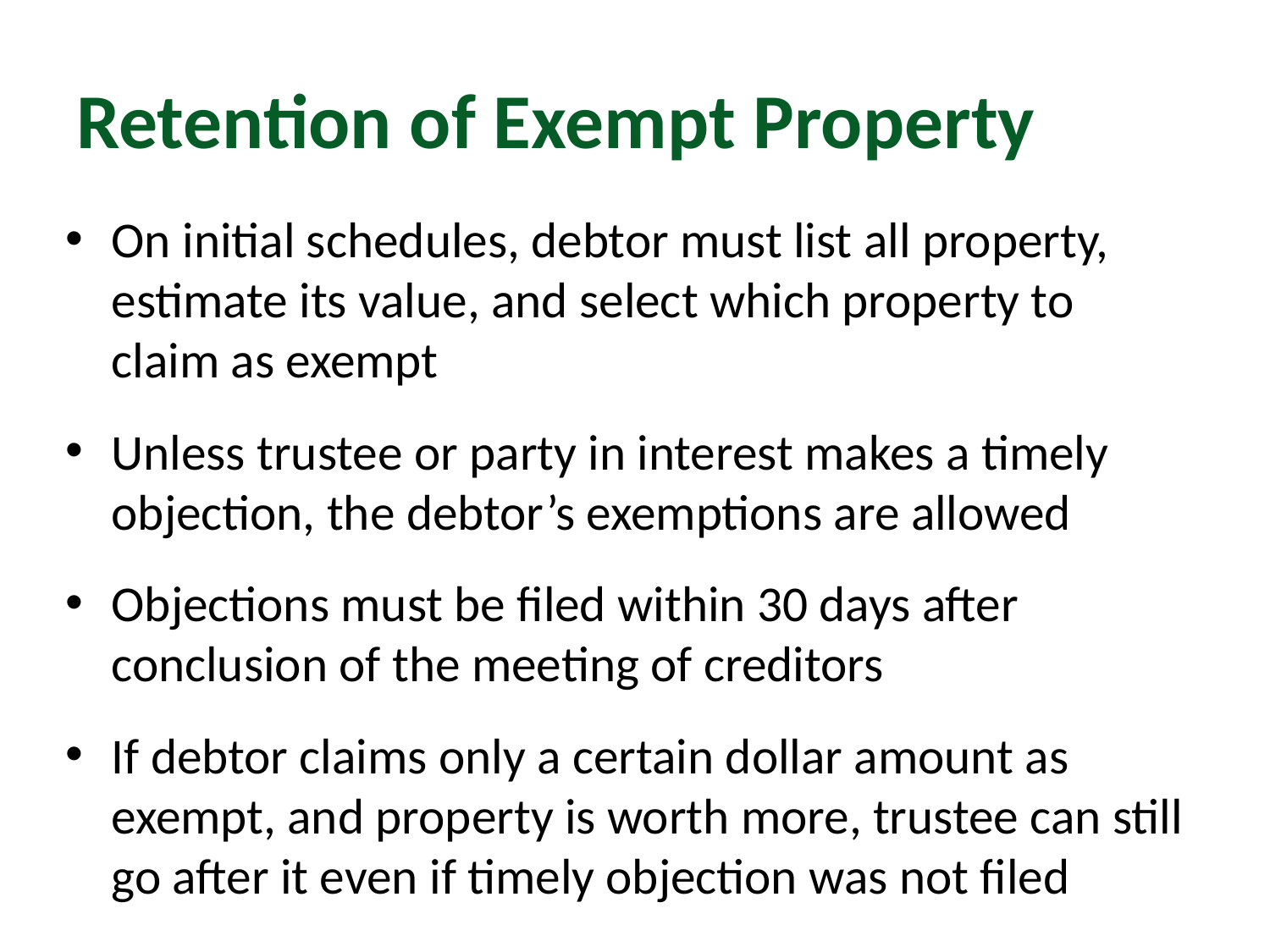

# Retention of Exempt Property
On initial schedules, debtor must list all property, estimate its value, and select which property to claim as exempt
Unless trustee or party in interest makes a timely objection, the debtor’s exemptions are allowed
Objections must be filed within 30 days after  conclusion of the meeting of creditors
If debtor claims only a certain dollar amount as exempt, and property is worth more, trustee can still go after it even if timely objection was not filed